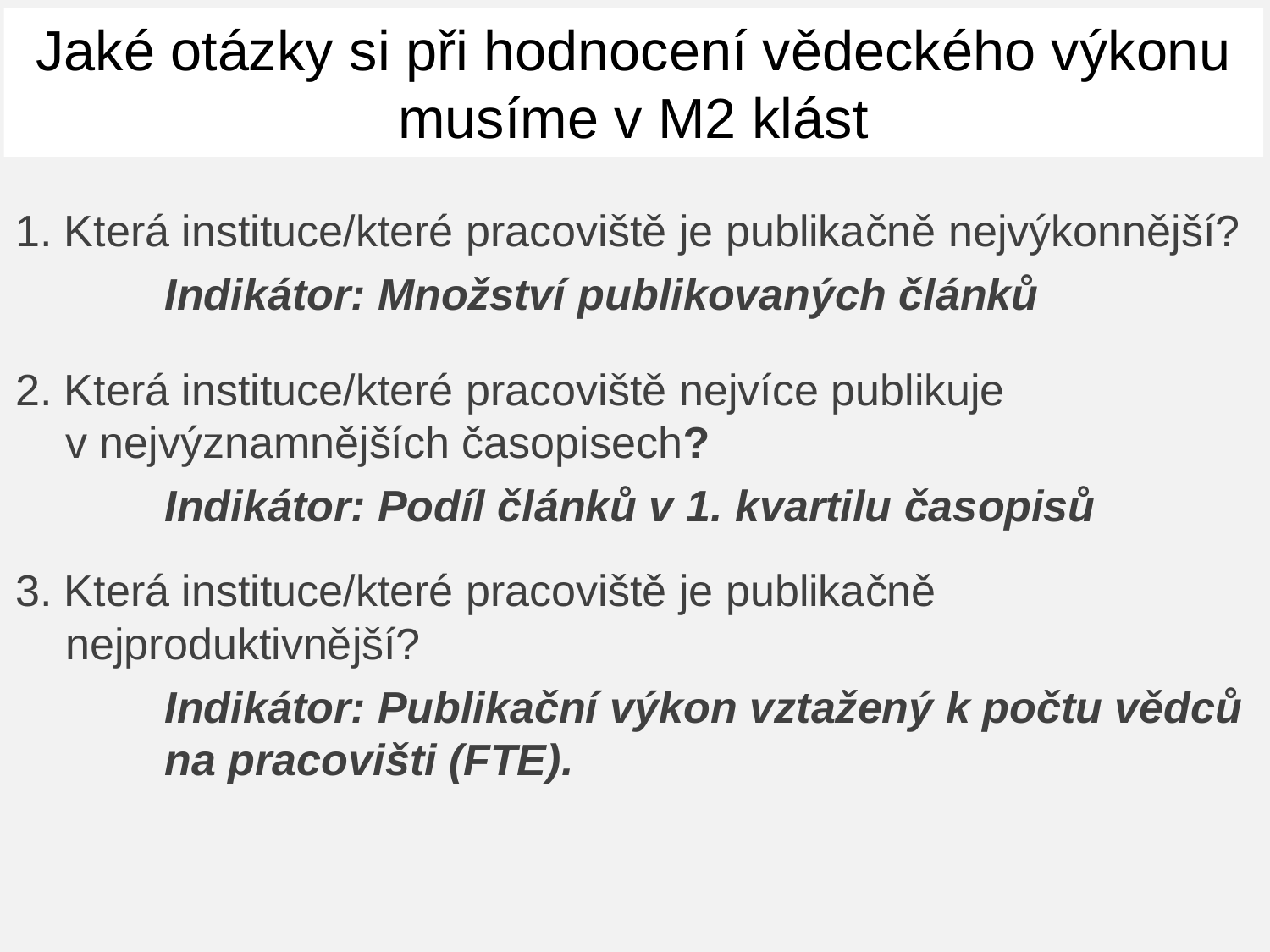

# Jaké otázky si při hodnocení vědeckého výkonu musíme v M2 klást
1. Která instituce/které pracoviště je publikačně nejvýkonnější?
Indikátor: Množství publikovaných článků
2. Která instituce/které pracoviště nejvíce publikuje v nejvýznamnějších časopisech?
Indikátor: Podíl článků v 1. kvartilu časopisů
3. Která instituce/které pracoviště je publikačně nejproduktivnější?
Indikátor: Publikační výkon vztažený k počtu vědců na pracovišti (FTE).